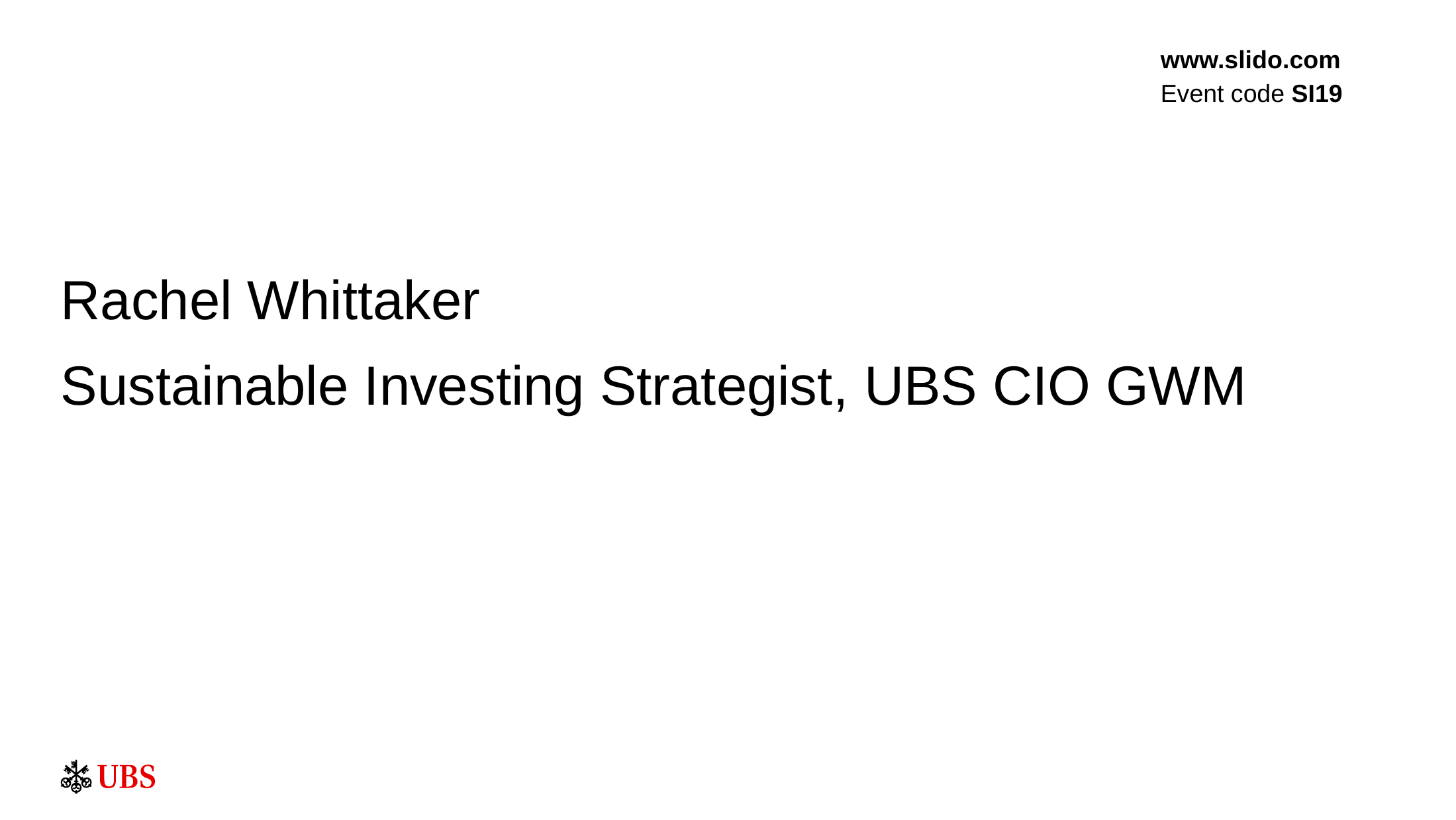

www.slido.com
Event code SI19
Rachel Whittaker
Sustainable Investing Strategist, UBS CIO GWM